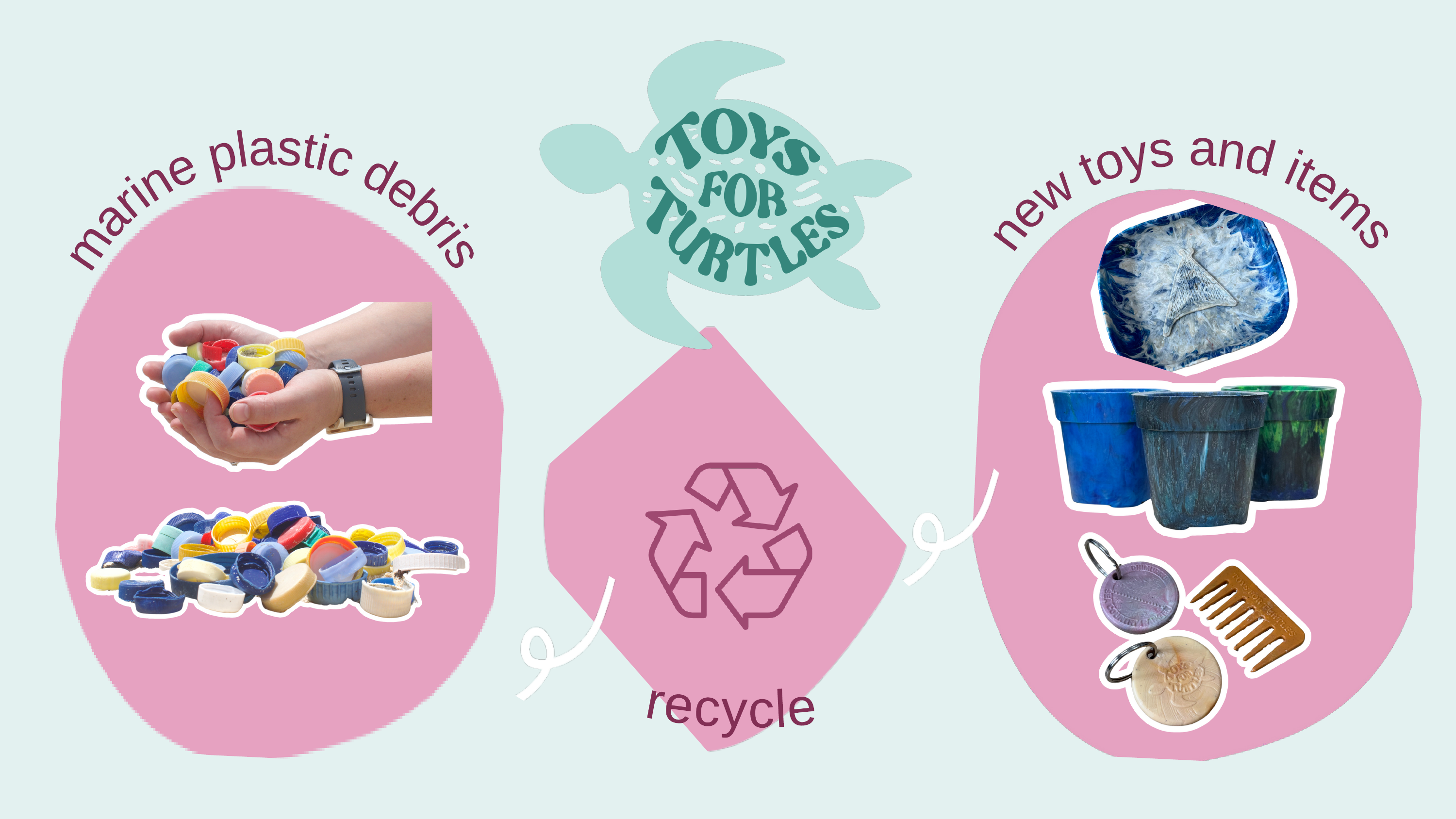

marine plastic debris
new toys and items

recycle